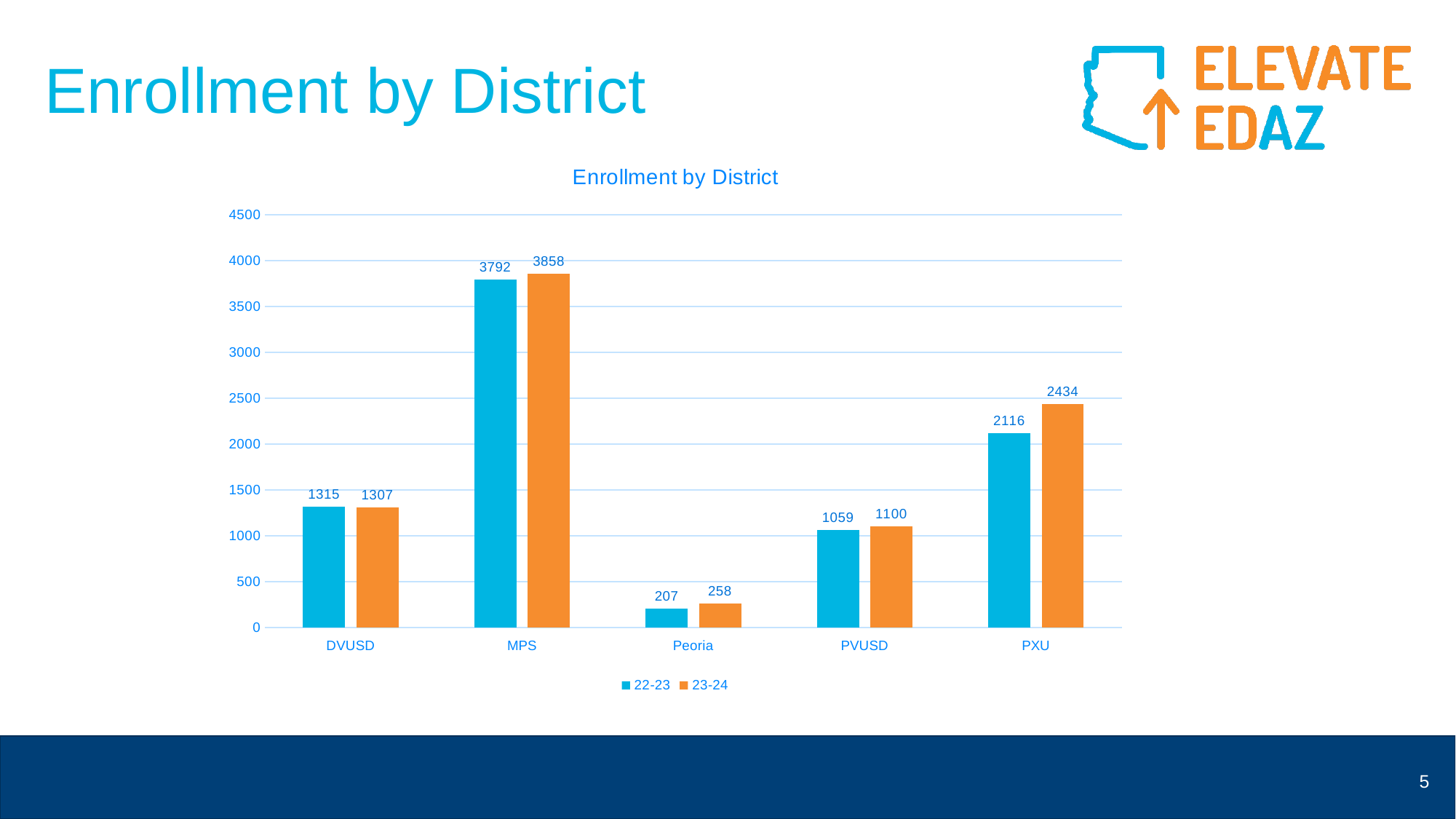

# Enrollment by District

### Chart: Enrollment by District

| Category | 22-23 | 23-24 |
|---|---|---|
| DVUSD | 1315.0 | 1307.0 |
| MPS | 3792.0 | 3858.0 |
| Peoria | 207.0 | 258.0 |
| PVUSD | 1059.0 | 1100.0 |
| PXU | 2116.0 | 2434.0 |

5